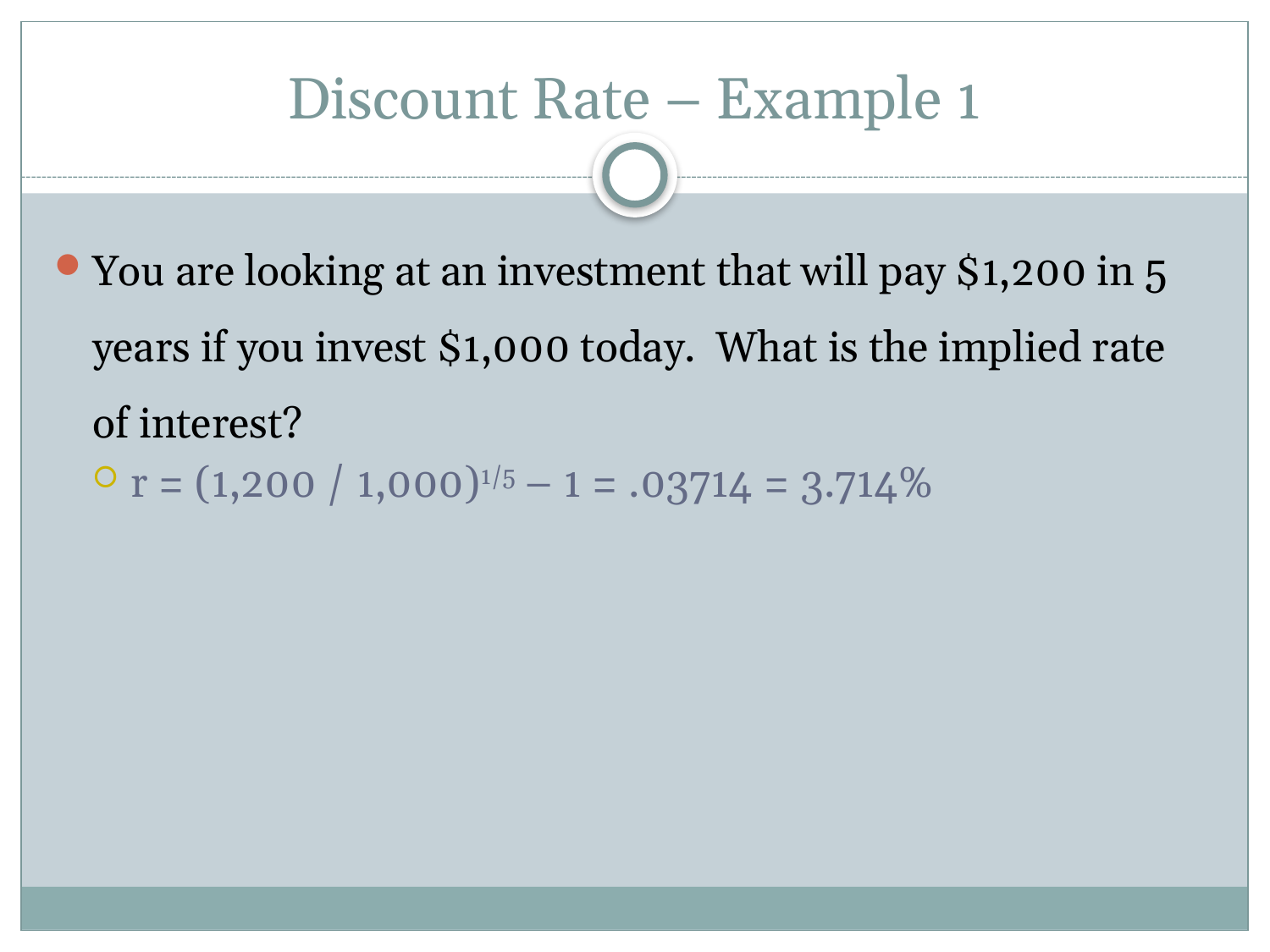

# Discount Rate – Example 1
You are looking at an investment that will pay $1,200 in 5 years if you invest $1,000 today.  What is the implied rate of interest?
r = (1,200 / 1,000)1/5 – 1 = .03714 = 3.714%